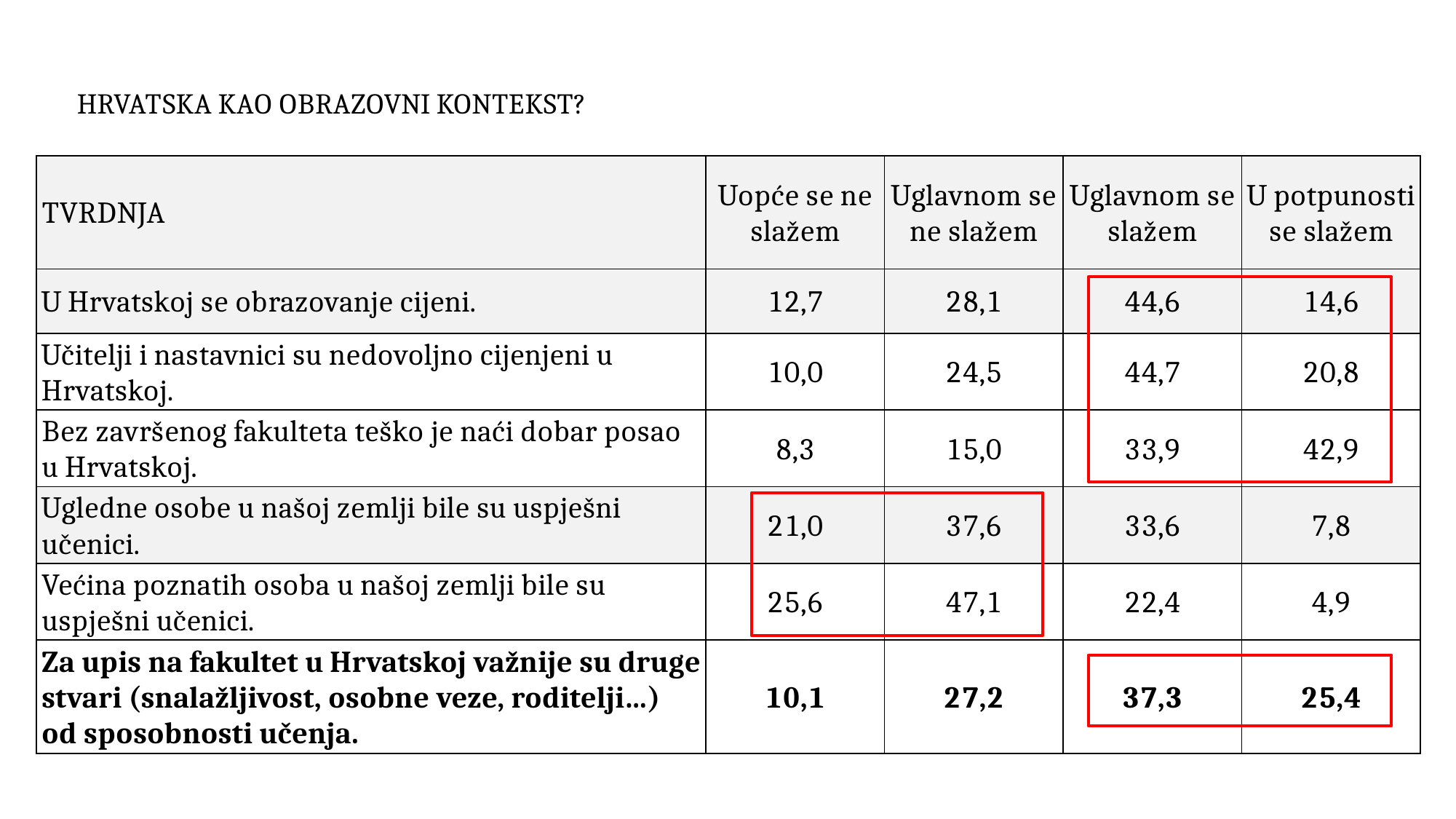

# HRVATSKA KAO OBRAZOVNI KONTEKST?
| TVRDNJA | Uopće se ne slažem | Uglavnom se ne slažem | Uglavnom se slažem | U potpunosti se slažem |
| --- | --- | --- | --- | --- |
| U Hrvatskoj se obrazovanje cijeni. | 12,7 | 28,1 | 44,6 | 14,6 |
| Učitelji i nastavnici su nedovoljno cijenjeni u Hrvatskoj. | 10,0 | 24,5 | 44,7 | 20,8 |
| Bez završenog fakulteta teško je naći dobar posao u Hrvatskoj. | 8,3 | 15,0 | 33,9 | 42,9 |
| Ugledne osobe u našoj zemlji bile su uspješni učenici. | 21,0 | 37,6 | 33,6 | 7,8 |
| Većina poznatih osoba u našoj zemlji bile su uspješni učenici. | 25,6 | 47,1 | 22,4 | 4,9 |
| Za upis na fakultet u Hrvatskoj važnije su druge stvari (snalažljivost, osobne veze, roditelji…) od sposobnosti učenja. | 10,1 | 27,2 | 37,3 | 25,4 |